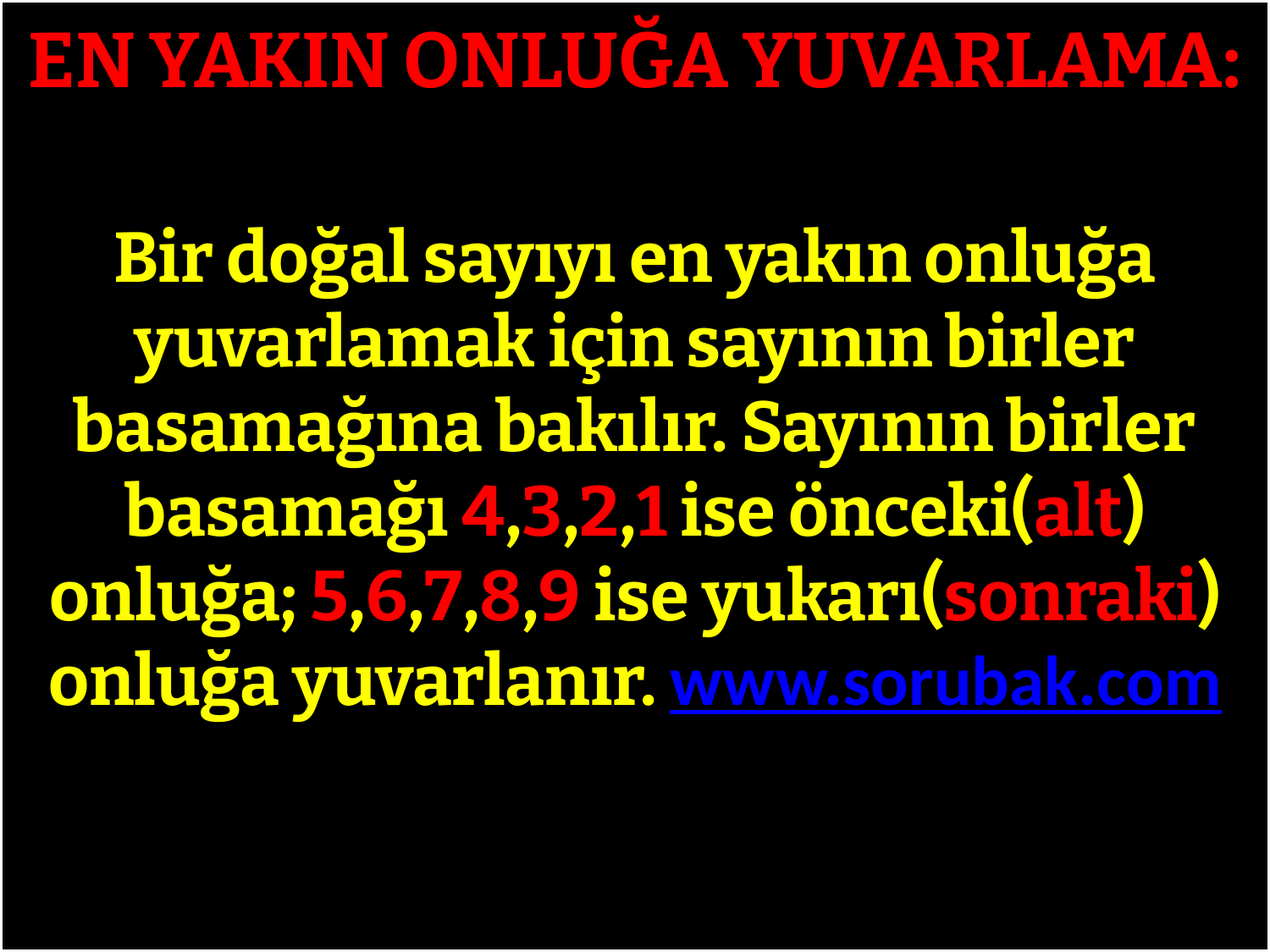

EN YAKIN ONLUĞA YUVARLAMA:
Bir doğal sayıyı en yakın onluğa yuvarlamak için sayının birler basamağına bakılır. Sayının birler basamağı 4,3,2,1 ise önceki(alt) onluğa; 5,6,7,8,9 ise yukarı(sonraki) onluğa yuvarlanır. www.sorubak.com
#